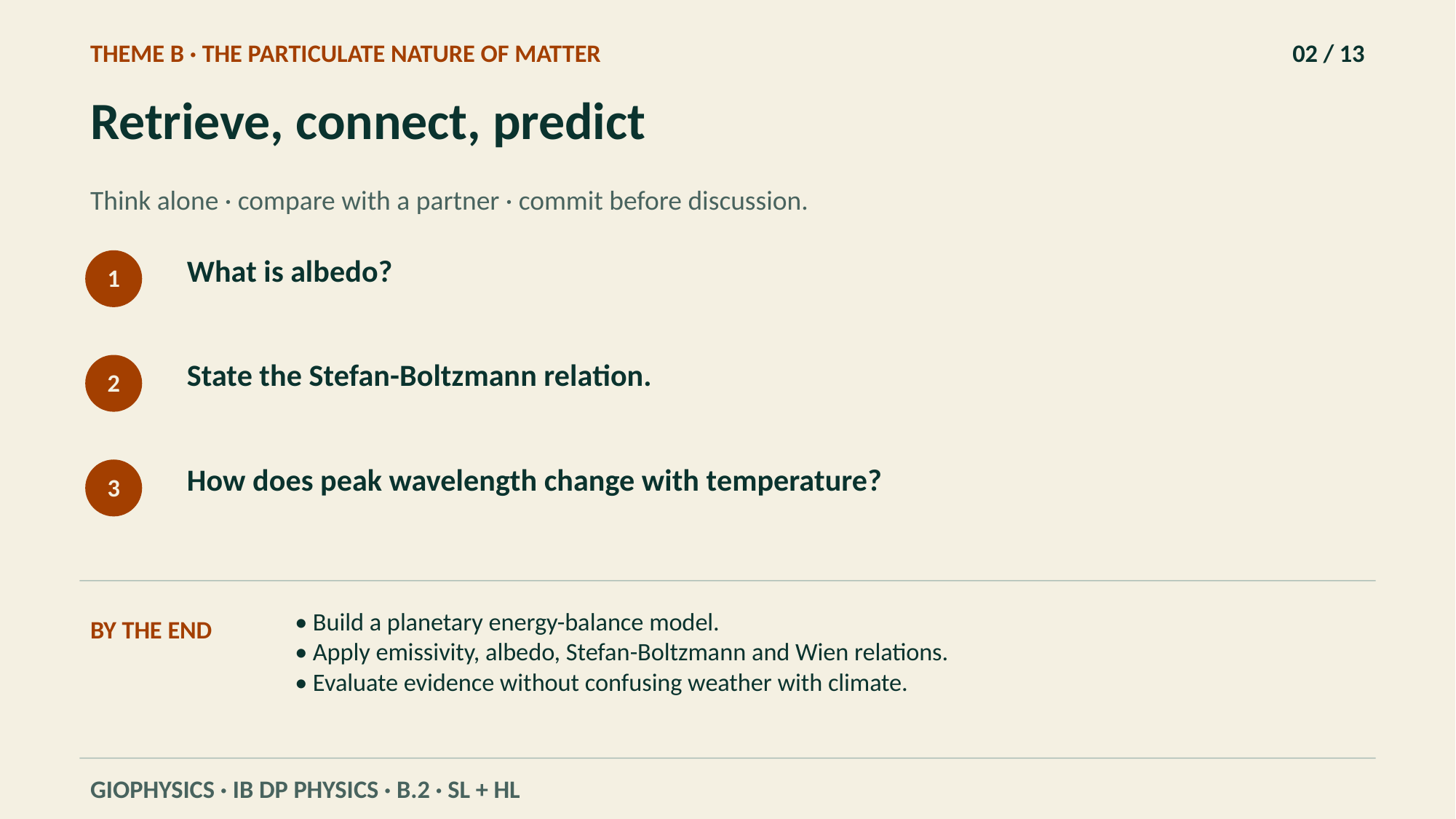

THEME B · THE PARTICULATE NATURE OF MATTER
02 / 13
Retrieve, connect, predict
Think alone · compare with a partner · commit before discussion.
What is albedo?

1
State the Stefan-Boltzmann relation.

2
How does peak wavelength change with temperature?

3

• Build a planetary energy-balance model.
• Apply emissivity, albedo, Stefan-Boltzmann and Wien relations.
• Evaluate evidence without confusing weather with climate.
BY THE END

GIOPHYSICS · IB DP PHYSICS · B.2 · SL + HL